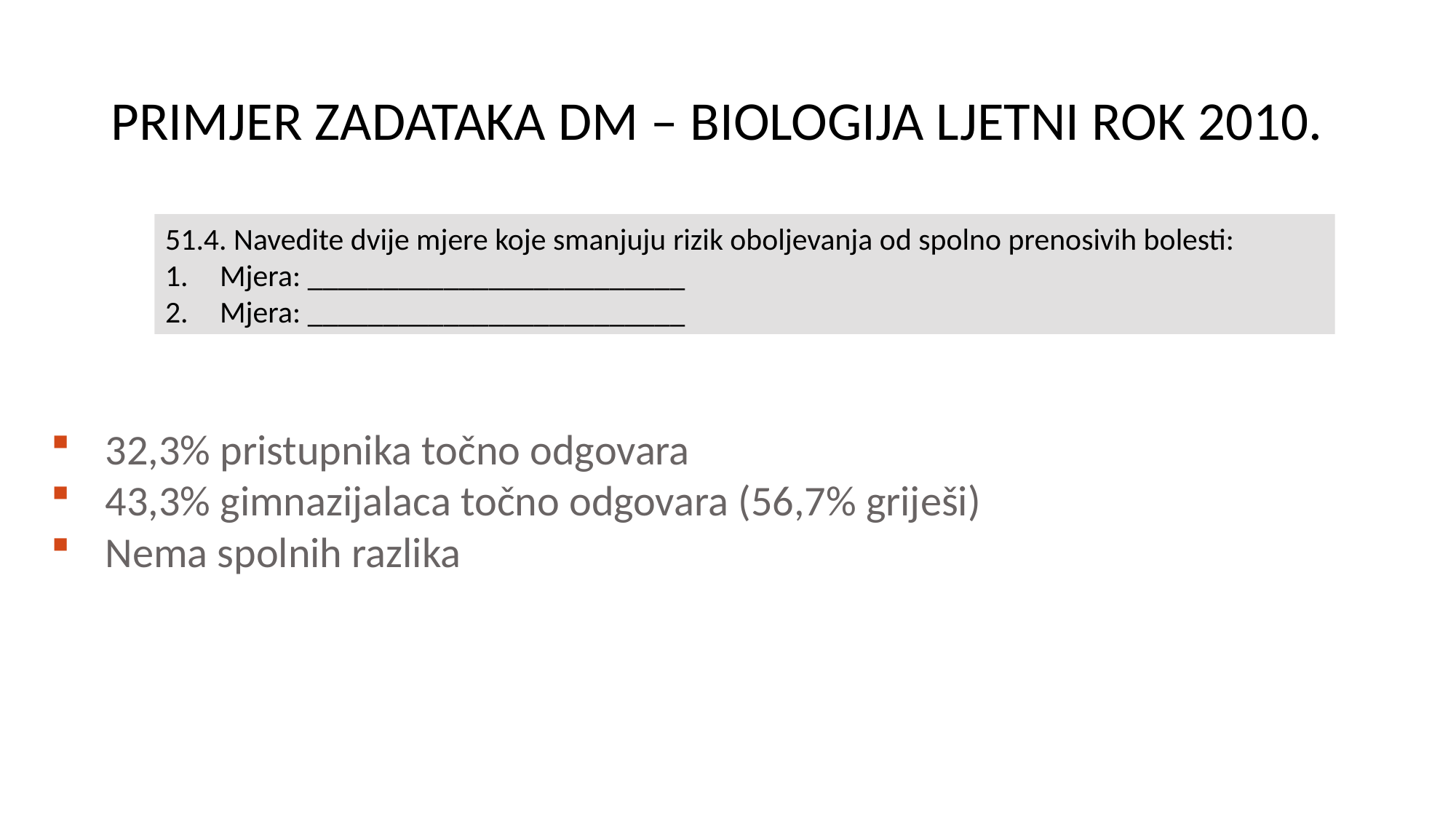

PRIMJER ZADATAKA DM – BIOLOGIJA LJETNI ROK 2010.
51.4. Navedite dvije mjere koje smanjuju rizik oboljevanja od spolno prenosivih bolesti:
Mjera: _________________________
Mjera: _________________________
32,3% pristupnika točno odgovara
43,3% gimnazijalaca točno odgovara (56,7% griješi)
Nema spolnih razlika